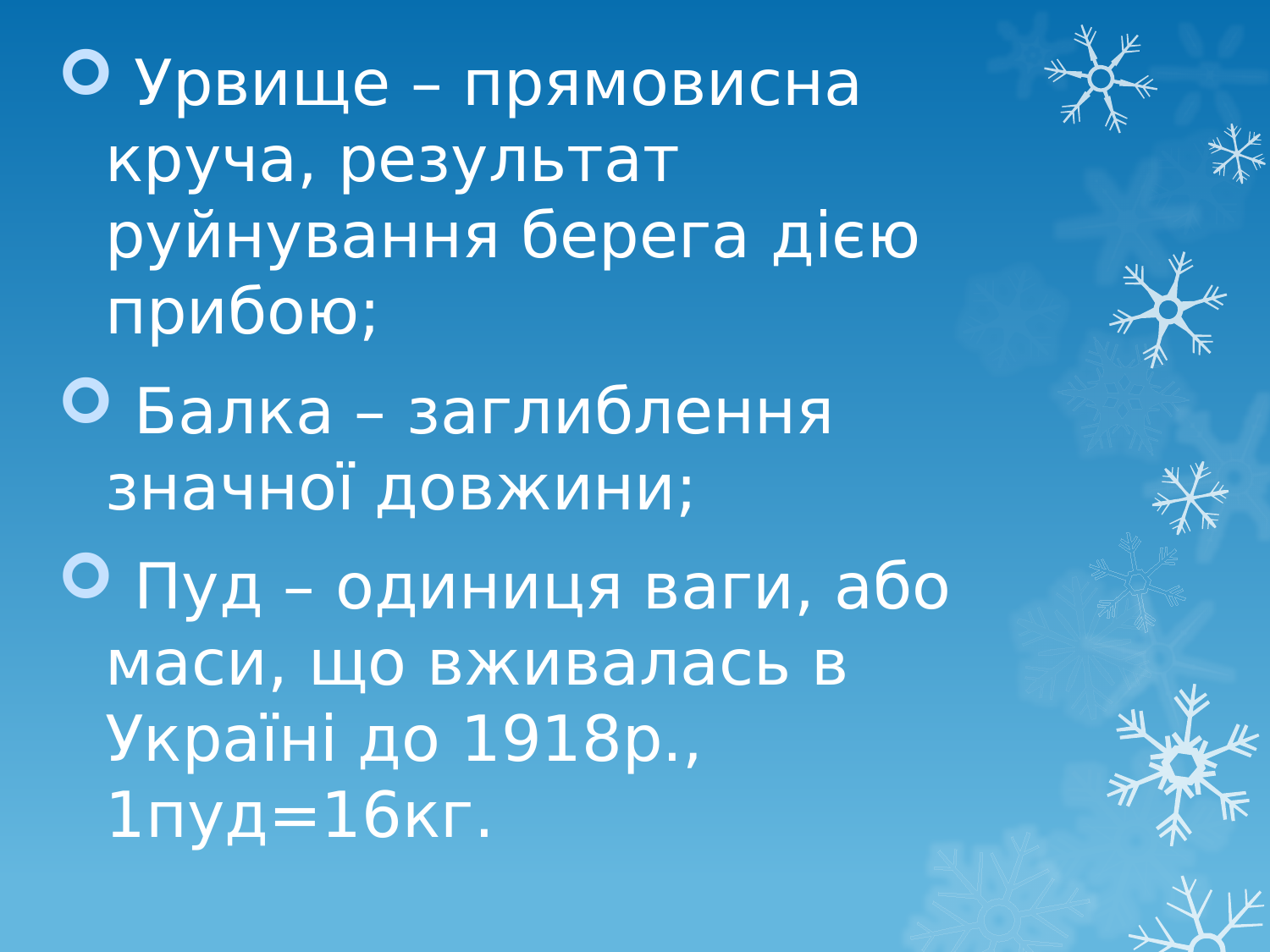

Урвище – прямовисна круча, результат руйнування берега дією прибою;
 Балка – заглиблення значної довжини;
 Пуд – одиниця ваги, або маси, що вживалась в Україні до 1918р., 1пуд=16кг.